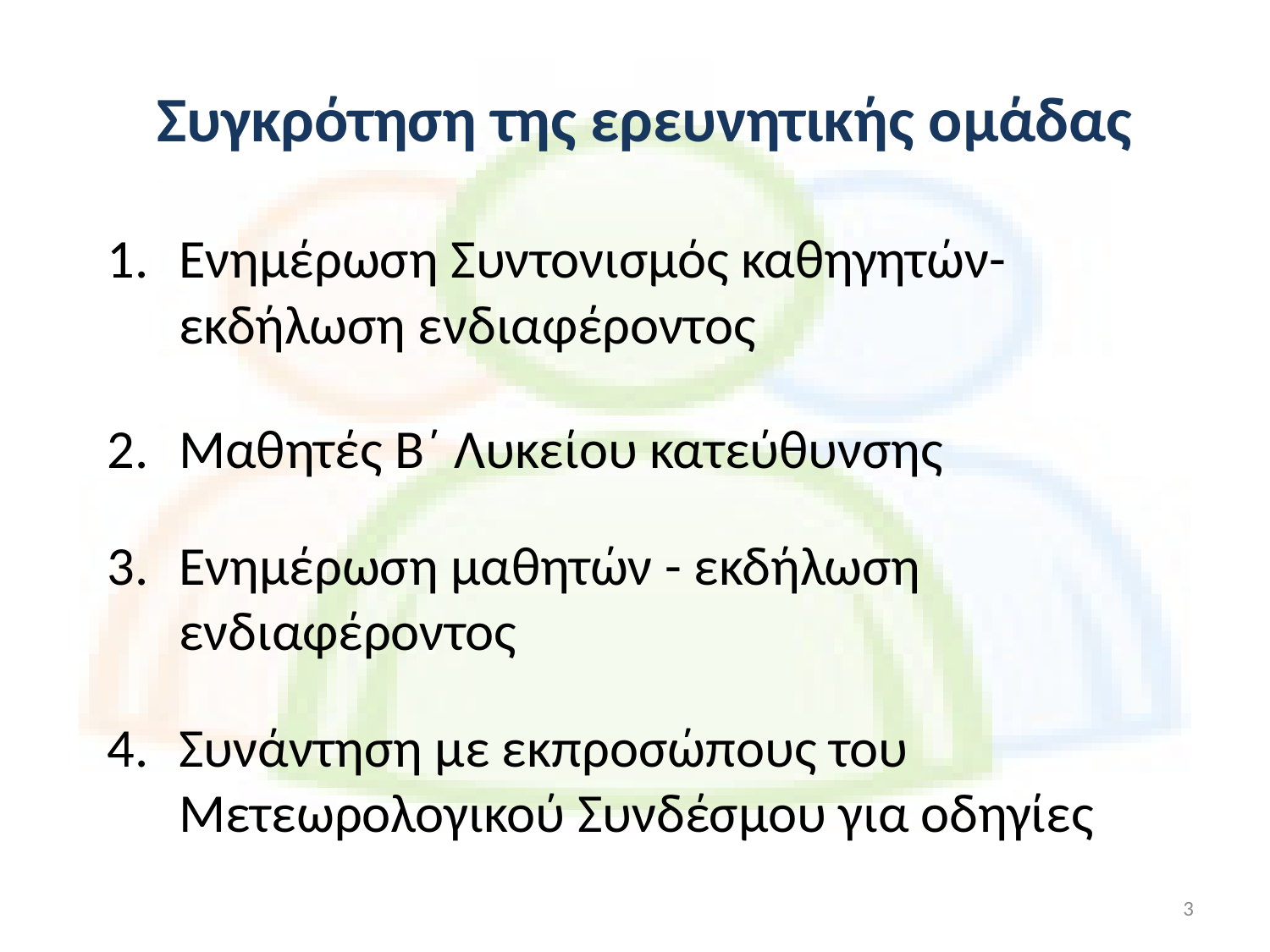

# Συγκρότηση της ερευνητικής ομάδας
Ενημέρωση Συντονισμός καθηγητών- εκδήλωση ενδιαφέροντος

Μαθητές Β΄ Λυκείου κατεύθυνσης

Ενημέρωση μαθητών - εκδήλωση ενδιαφέροντος

Συνάντηση με εκπροσώπους του   Μετεωρολογικού Συνδέσμου για οδηγίες
3